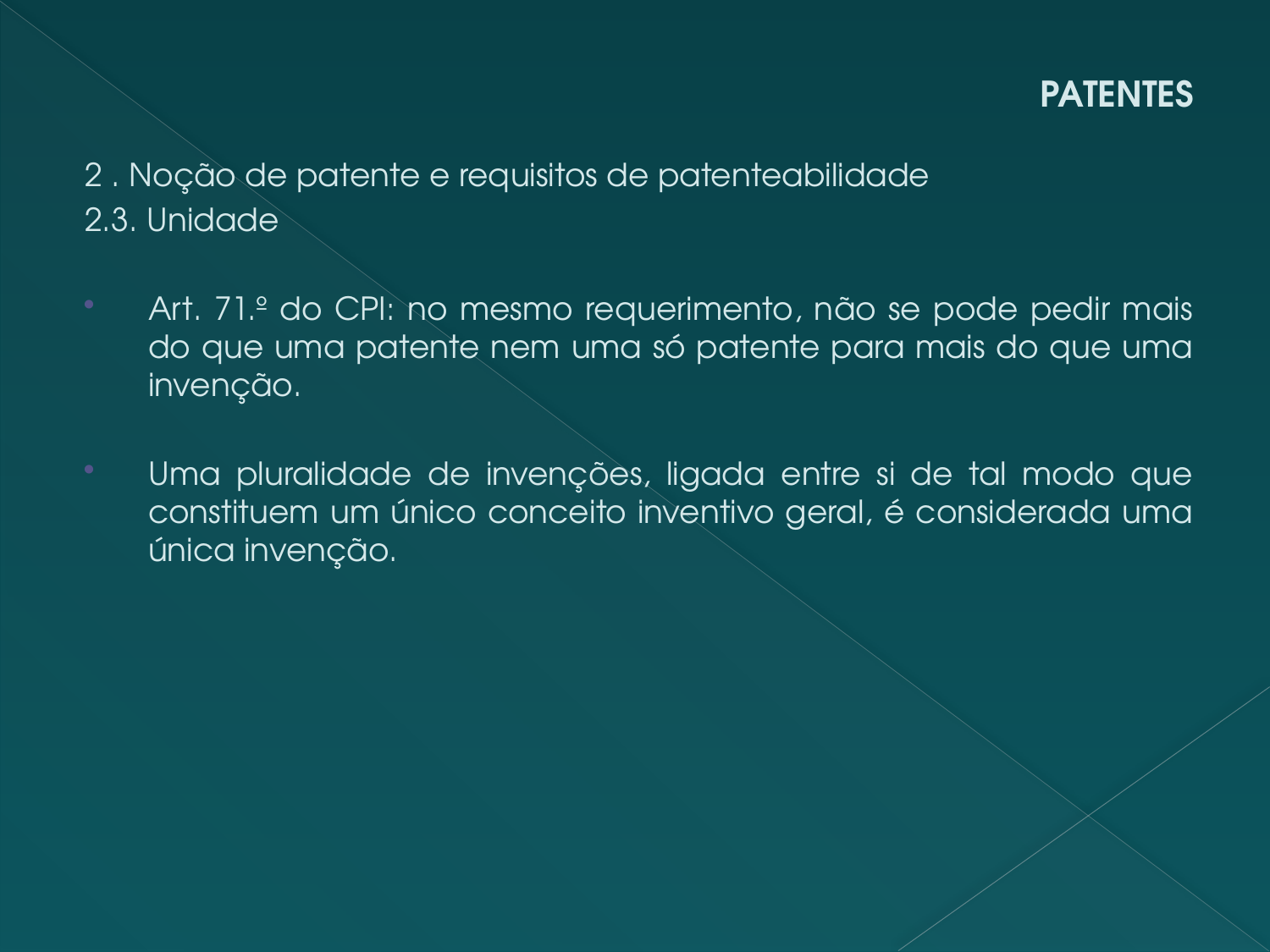

# PATENTES
2 . Noção de patente e requisitos de patenteabilidade
2.3. Unidade

Art. 71.º do CPI: no mesmo requerimento, não se pode pedir mais do que uma patente nem uma só patente para mais do que uma invenção.

Uma pluralidade de invenções, ligada entre si de tal modo que constituem um único conceito inventivo geral, é considerada uma única invenção.